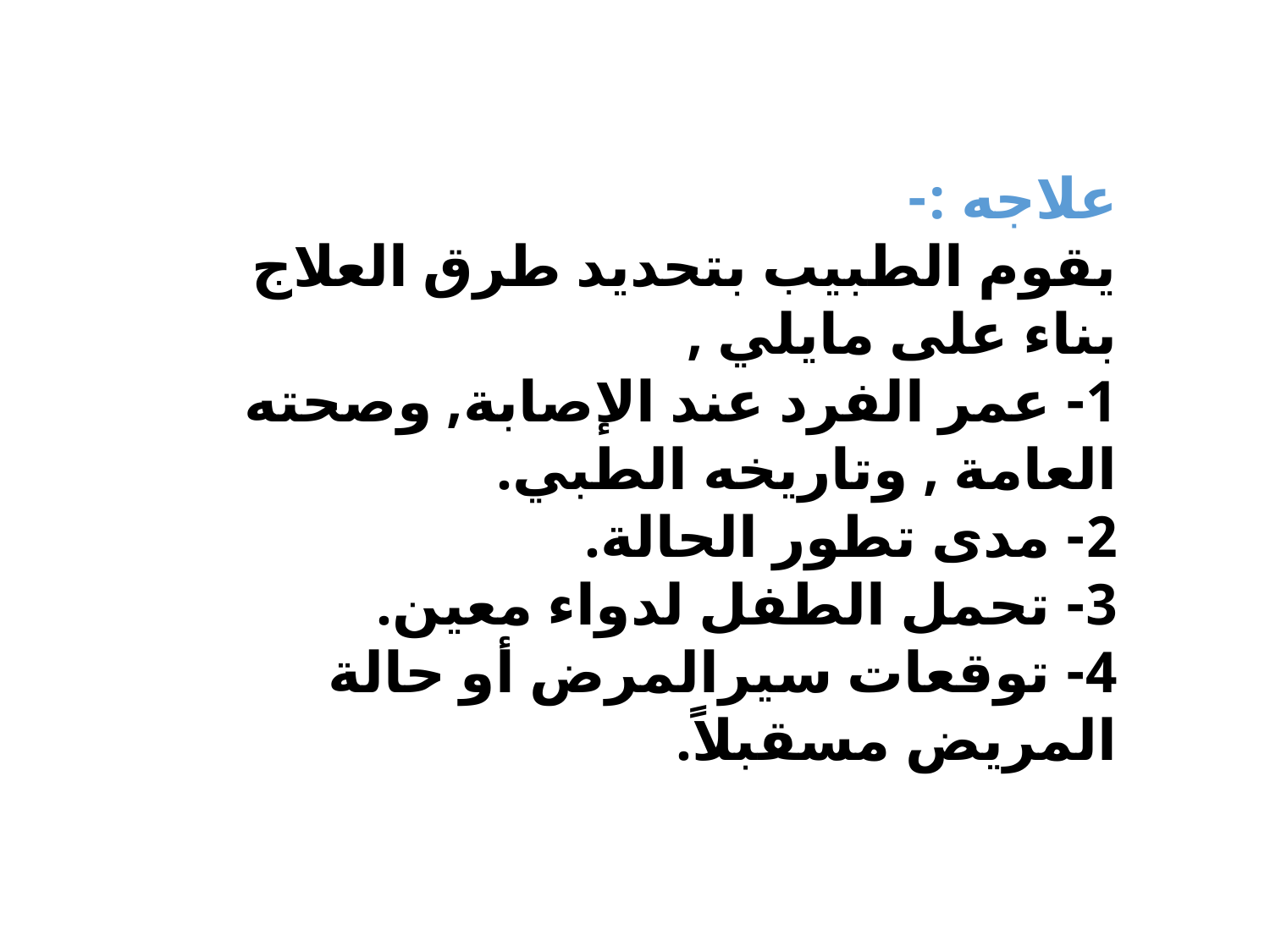

علاجه :-
يقوم الطبيب بتحديد طرق العلاج بناء على مايلي ,
1- عمر الفرد عند الإصابة, وصحته العامة , وتاريخه الطبي.
2- مدى تطور الحالة.
3- تحمل الطفل لدواء معين.
4- توقعات سيرالمرض أو حالة المريض مسقبلاً.